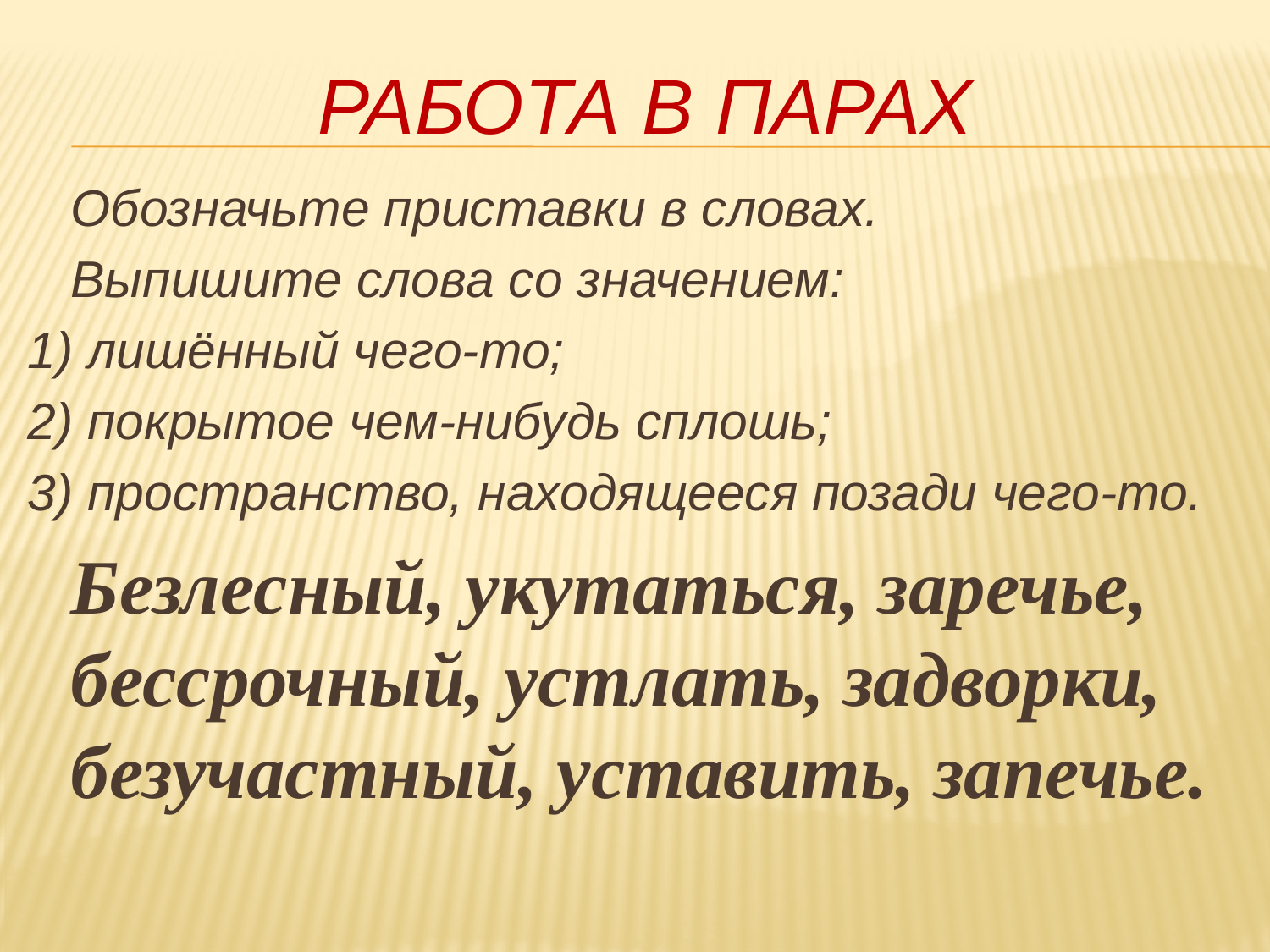

# работа в парах
	Обозначьте приставки в словах.
	Выпишите слова со значением:
1) лишённый чего-то;
2) покрытое чем-нибудь сплошь;
3) пространство, находящееся позади чего-то.
	Безлесный, укутаться, заречье, бессрочный, устлать, задворки, безучастный, уставить, запечье.